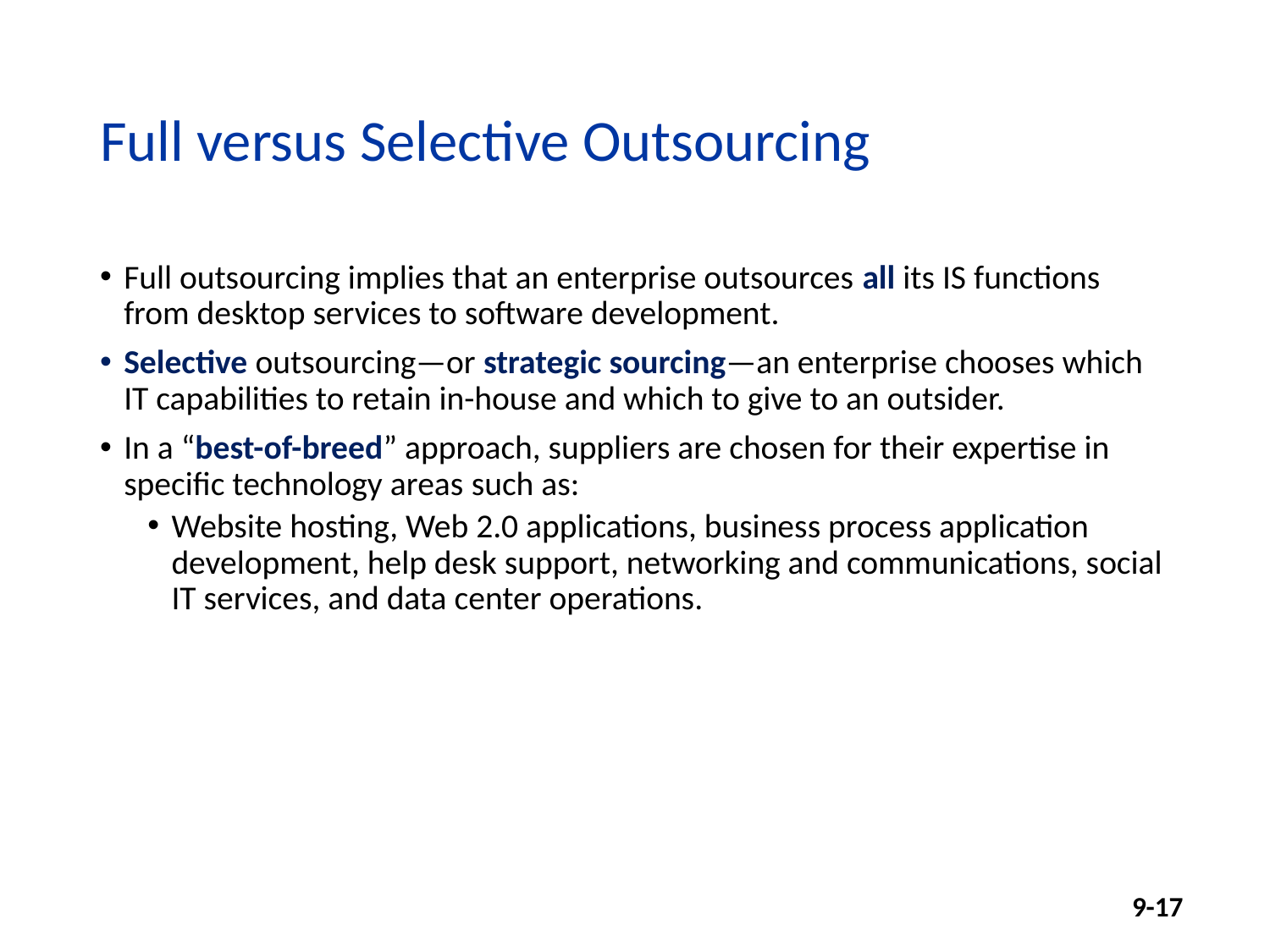

# Full versus Selective Outsourcing
Full outsourcing implies that an enterprise outsources all its IS functions from desktop services to software development.
Selective outsourcing—or strategic sourcing—an enterprise chooses which IT capabilities to retain in-house and which to give to an outsider.
In a “best-of-breed” approach, suppliers are chosen for their expertise in specific technology areas such as:
Website hosting, Web 2.0 applications, business process application development, help desk support, networking and communications, social IT services, and data center operations.